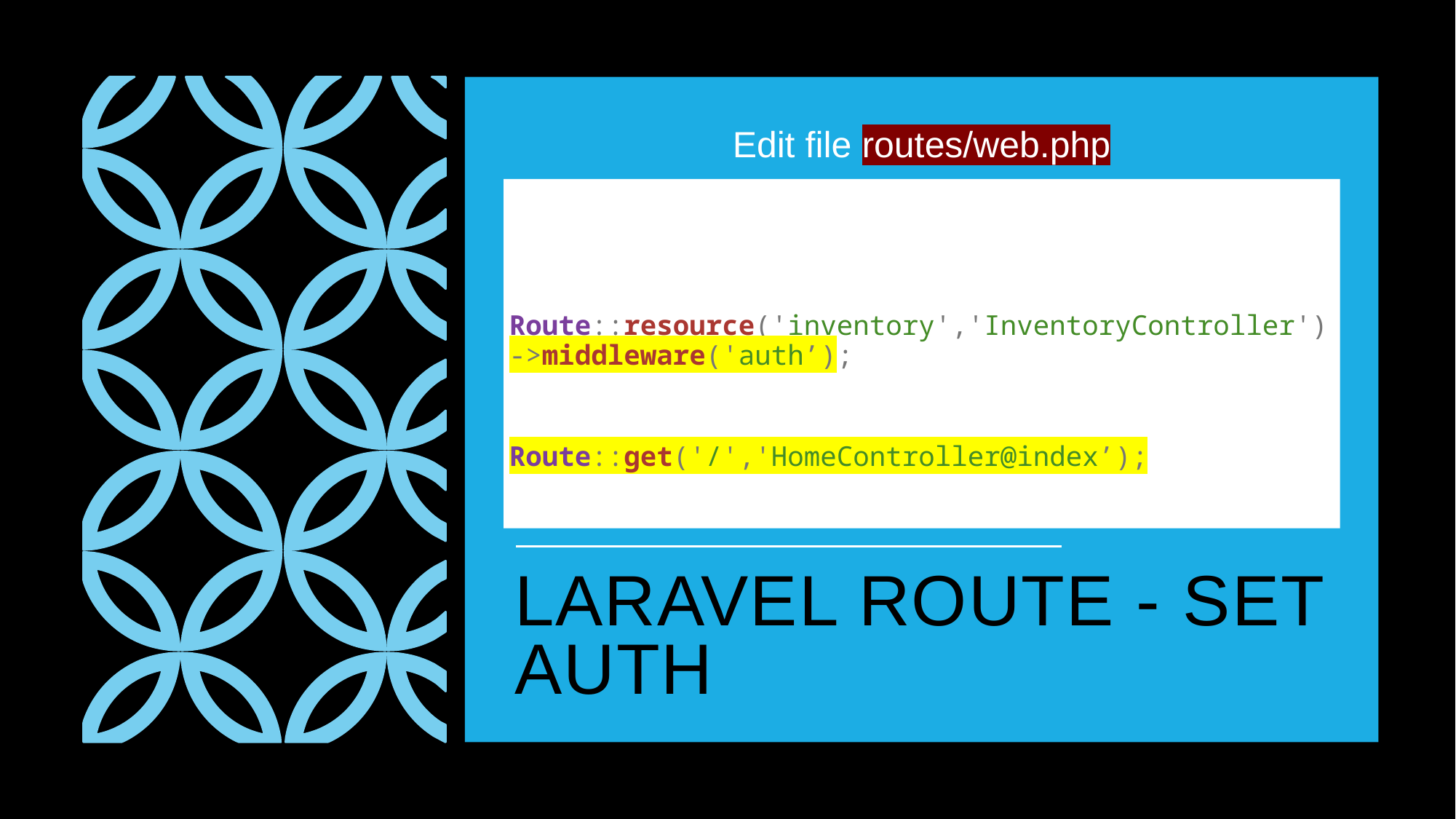

Edit file routes/web.php
Route::resource('inventory','InventoryController')->middleware('auth’);

Route::get('/','HomeController@index’);

# LARAVEl ROUTE - SET AUTH